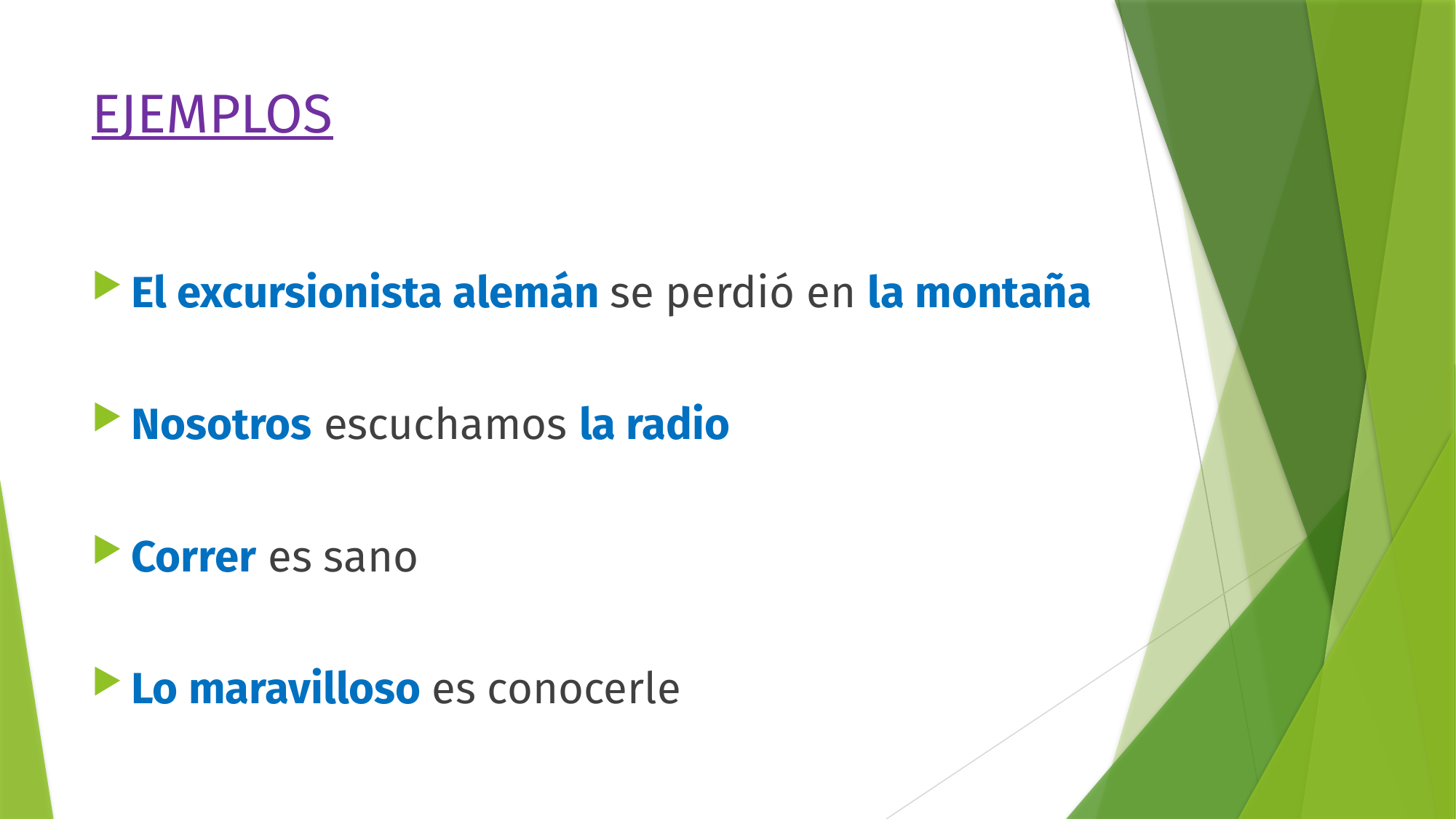

# EJEMPLOS
El excursionista alemán se perdió en la montaña

Nosotros escuchamos la radio

Correr es sano

Lo maravilloso es conocerle